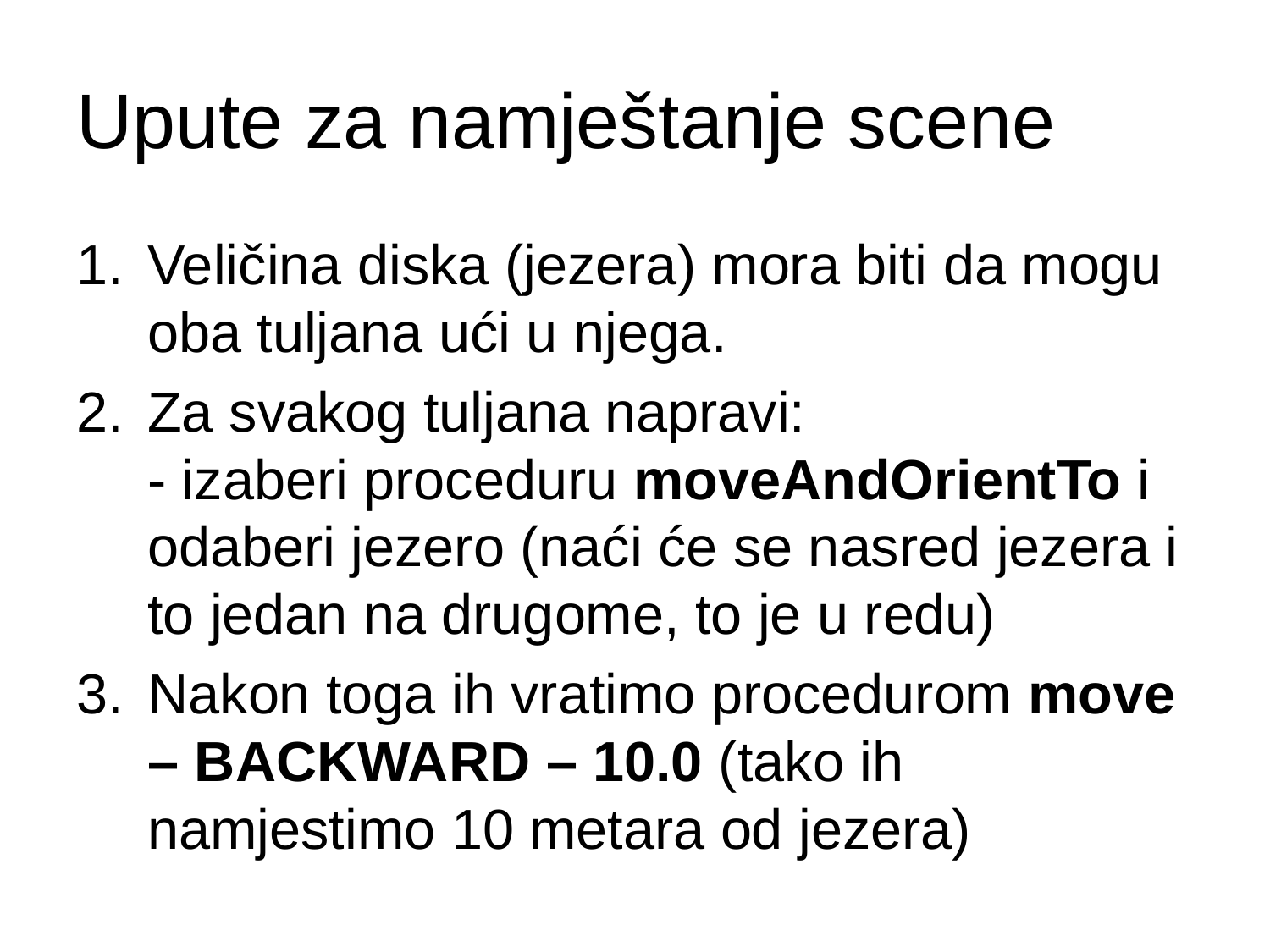

# Upute za namještanje scene
Veličina diska (jezera) mora biti da mogu oba tuljana ući u njega.
Za svakog tuljana napravi:
- izaberi proceduru moveAndOrientTo i odaberi jezero (naći će se nasred jezera i to jedan na drugome, to je u redu)
Nakon toga ih vratimo procedurom move – BACKWARD – 10.0 (tako ih namjestimo 10 metara od jezera)